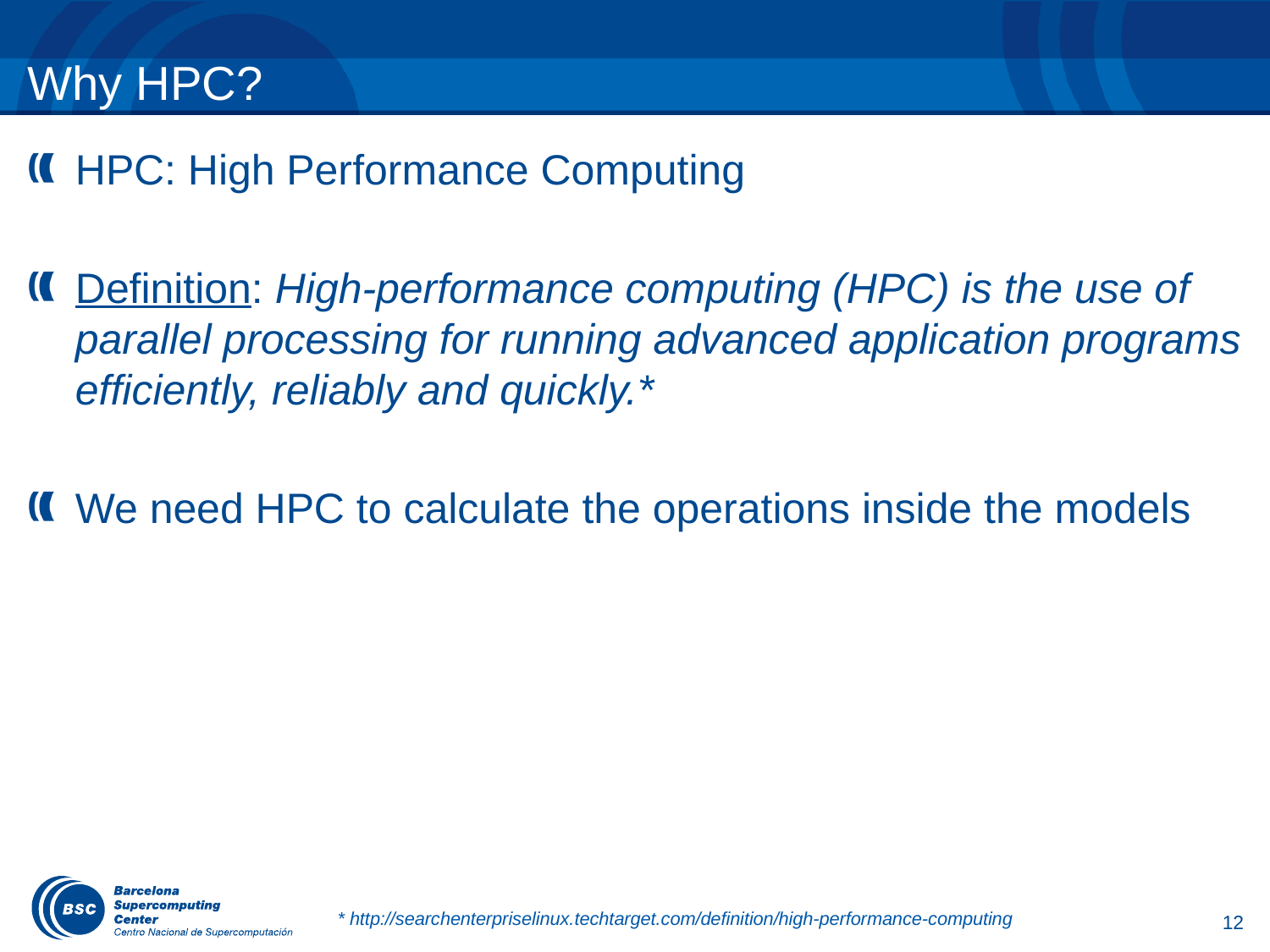

# Why HPC?
HPC: High Performance Computing

Definition: High-performance computing (HPC) is the use of parallel processing for running advanced application programs efficiently, reliably and quickly.*

We need HPC to calculate the operations inside the models
12
* http://searchenterpriselinux.techtarget.com/definition/high-performance-computing